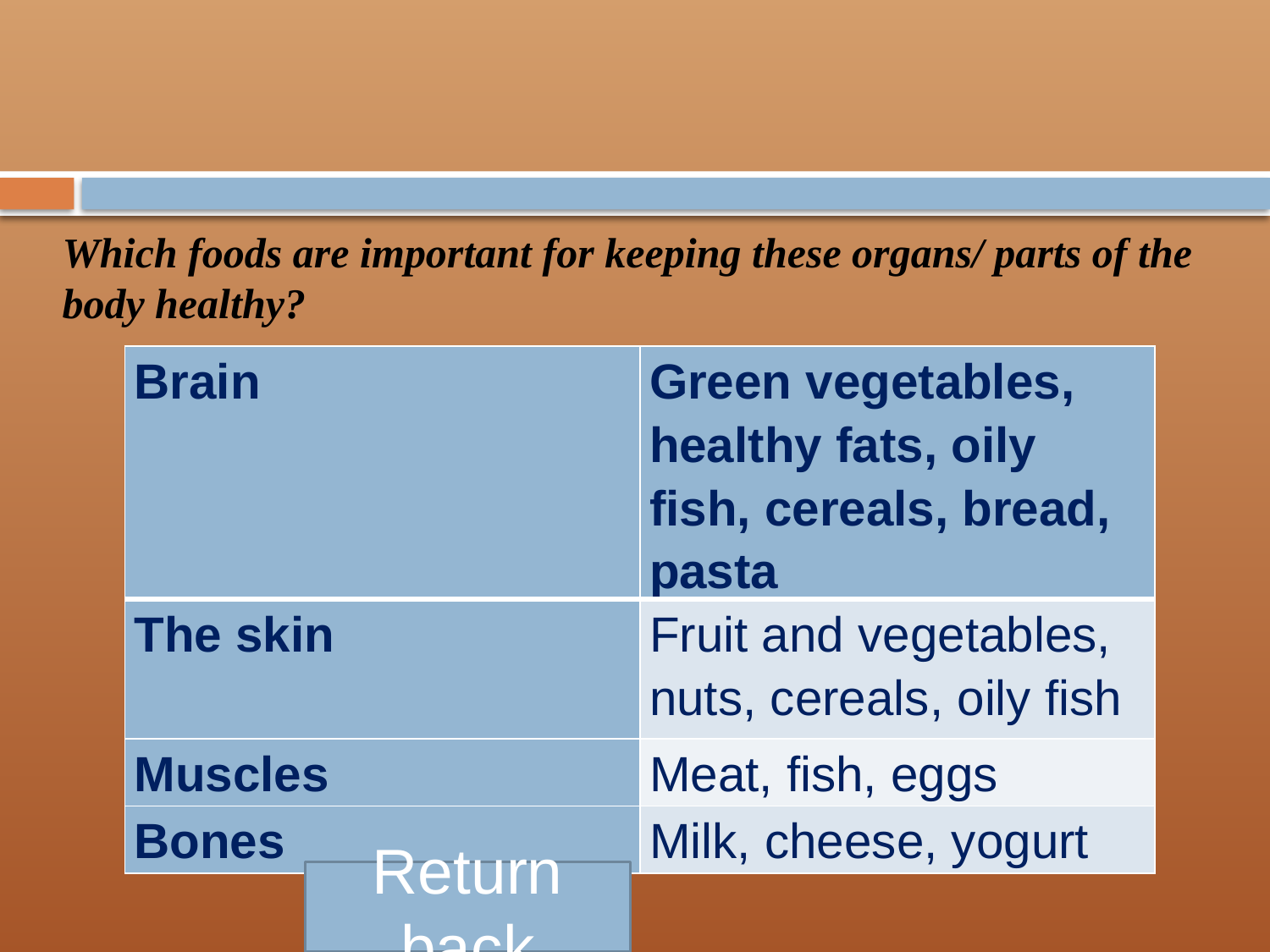

#
Which foods are important for keeping these organs/ parts of the body healthy?
| Brain | Green vegetables, healthy fats, oily fish, cereals, bread, pasta |
| --- | --- |
| The skin | Fruit and vegetables, nuts, cereals, oily fish |
| Muscles | Meat, fish, eggs |
| Bones | Milk, cheese, yogurt |
Return back